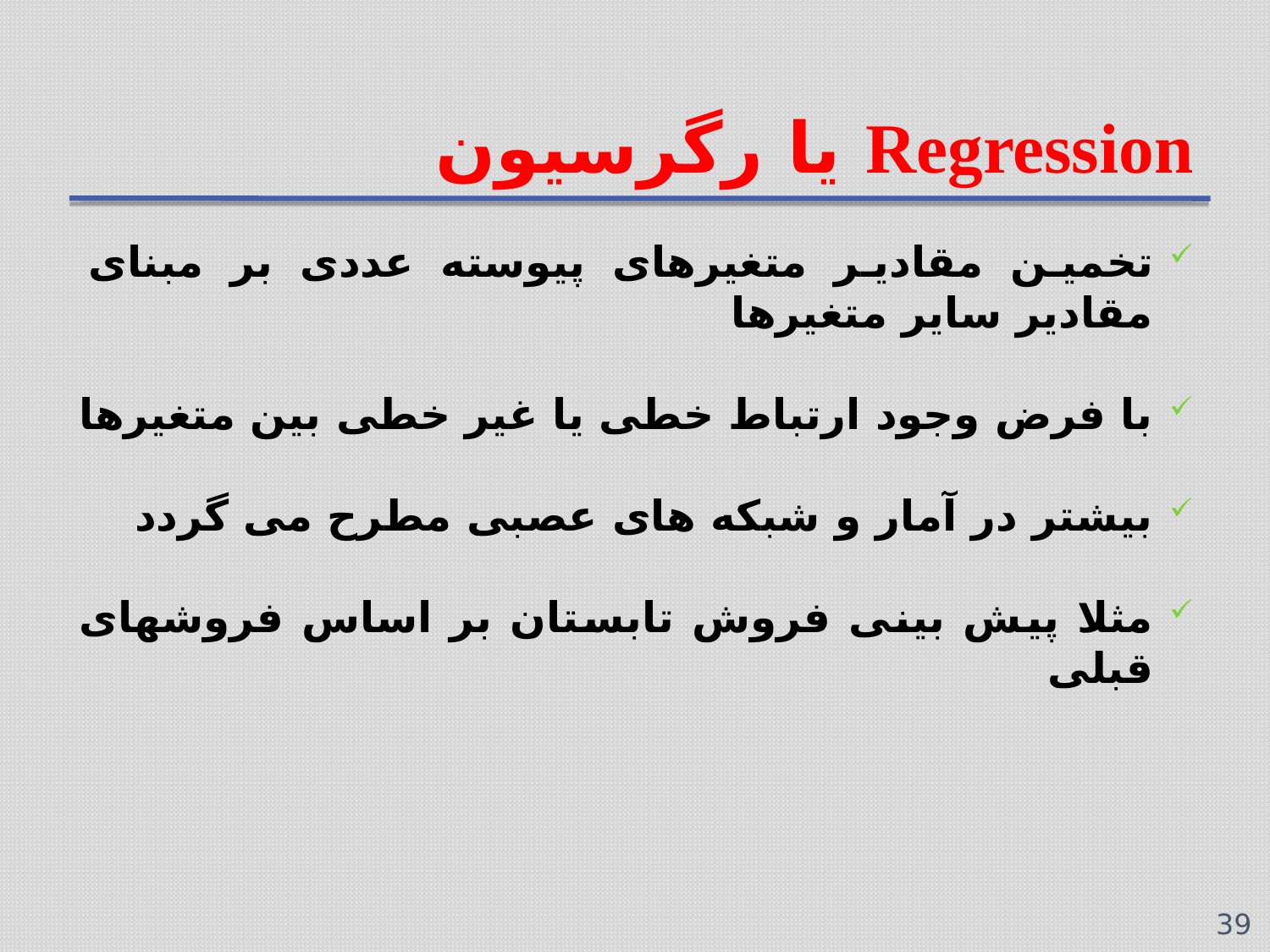

# Regression یا رگرسیون
تخمین مقادیر متغیرهای پیوسته عددی بر مبنای مقادیر سایر متغیرها

با فرض وجود ارتباط خطی یا غیر خطی بین متغیرها

بیشتر در آمار و شبکه های عصبی مطرح می گردد

مثلا پیش بینی فروش تابستان بر اساس فروشهای قبلی
39